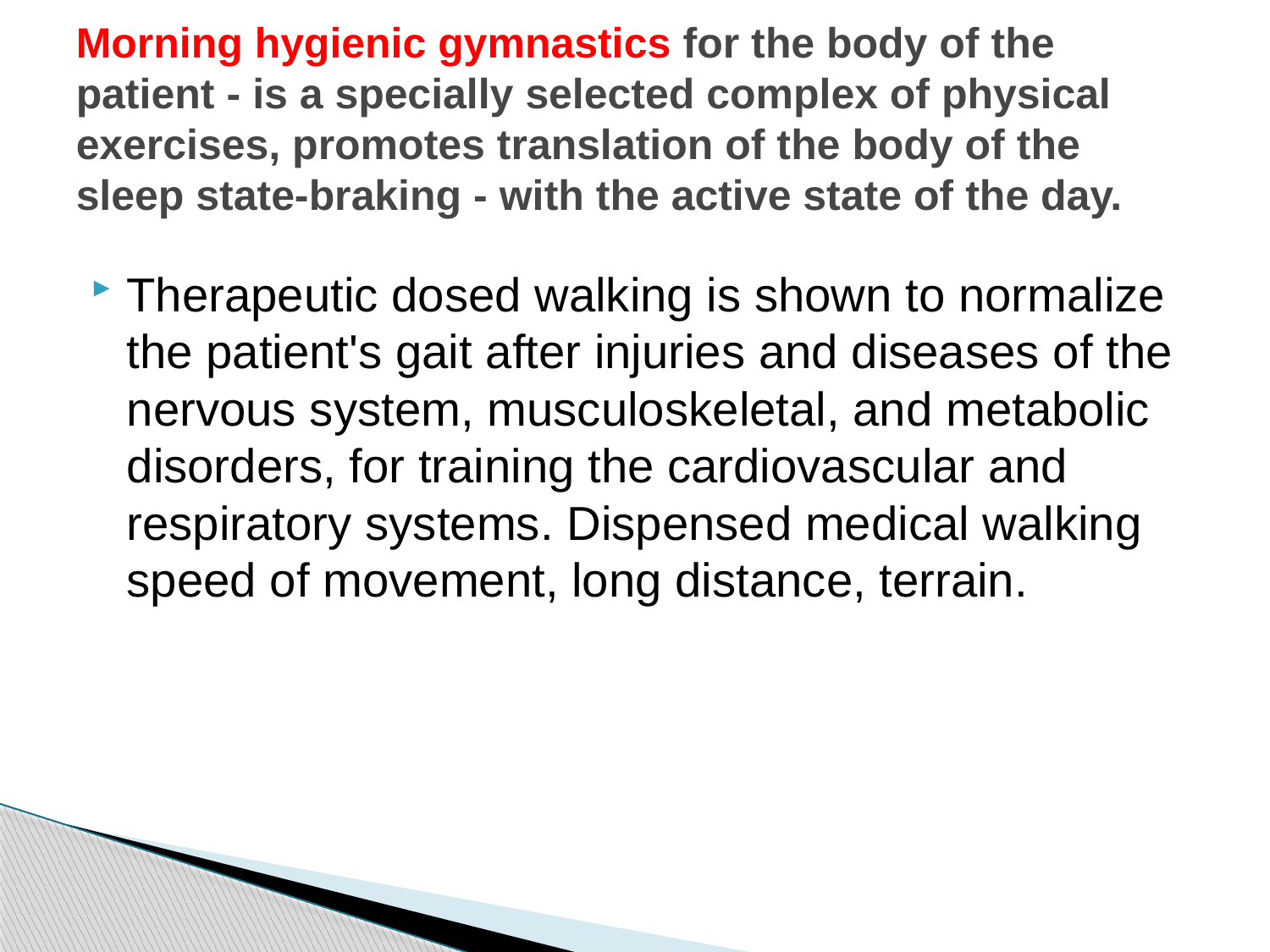

# Morning hygienic gymnastics for the body of the patient - is a specially selected complex of physical exercises, promotes translation of the body of the sleep state-braking - with the active state of the day.
Therapeutic dosed walking is shown to normalize the patient's gait after injuries and diseases of the nervous system, musculoskeletal, and metabolic disorders, for training the cardiovascular and respiratory systems. Dispensed medical walking speed of movement, long distance, terrain.